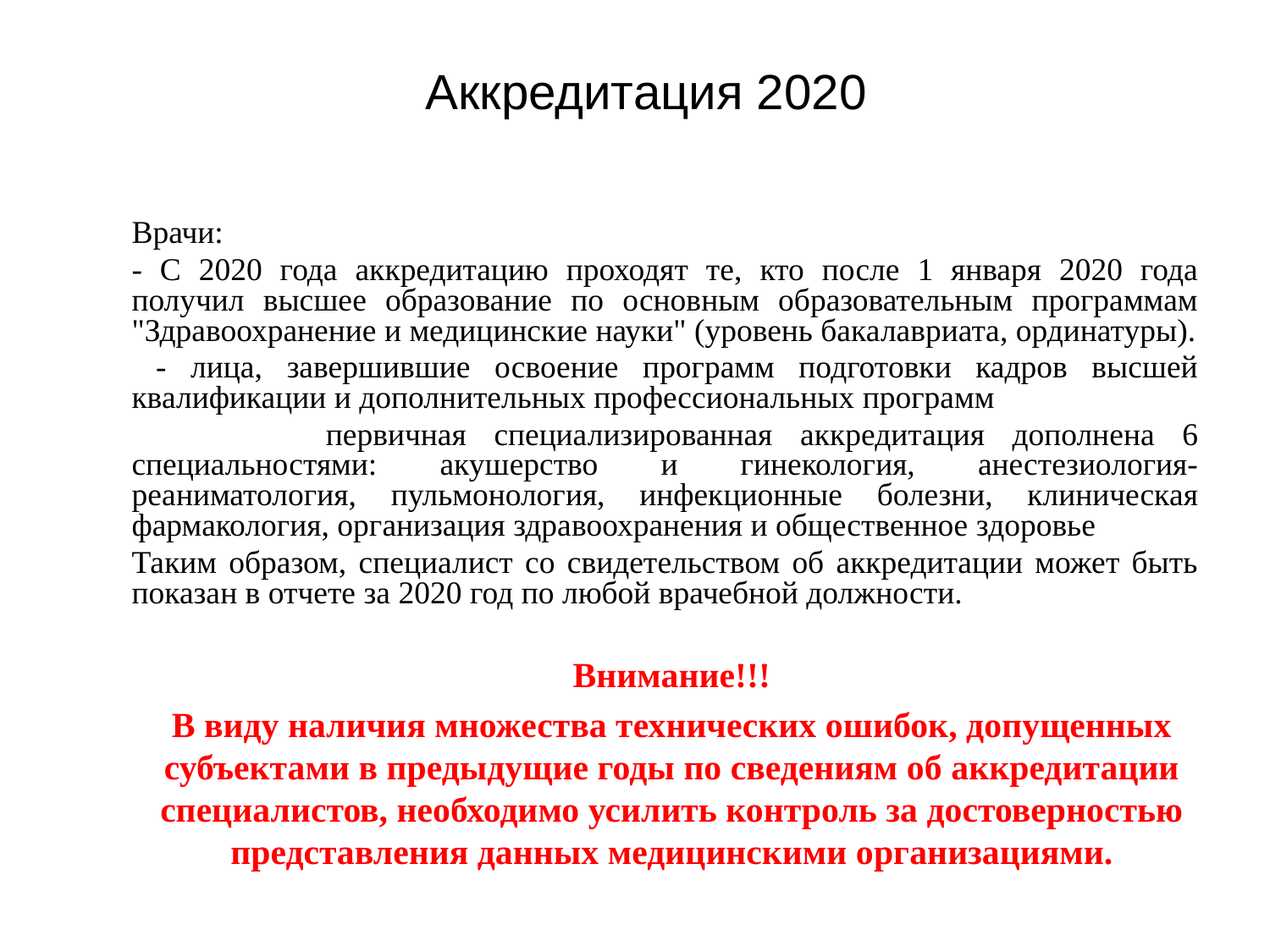

Аккредитация 2020
Врачи:
- С 2020 года аккредитацию проходят те, кто после 1 января 2020 года получил высшее образование по основным образовательным программам "Здравоохранение и медицинские науки" (уровень бакалавриата, ординатуры).
 - лица, завершившие освоение программ подготовки кадров высшей квалификации и дополнительных профессиональных программ
       первичная специализированная аккредитация дополнена 6 специальностями: акушерство и гинекология, анестезиология-реаниматология, пульмонология, инфекционные болезни, клиническая фармакология, организация здравоохранения и общественное здоровье
Таким образом, специалист со свидетельством об аккредитации может быть показан в отчете за 2020 год по любой врачебной должности.
Внимание!!!
В виду наличия множества технических ошибок, допущенных субъектами в предыдущие годы по сведениям об аккредитации специалистов, необходимо усилить контроль за достоверностью представления данных медицинскими организациями.